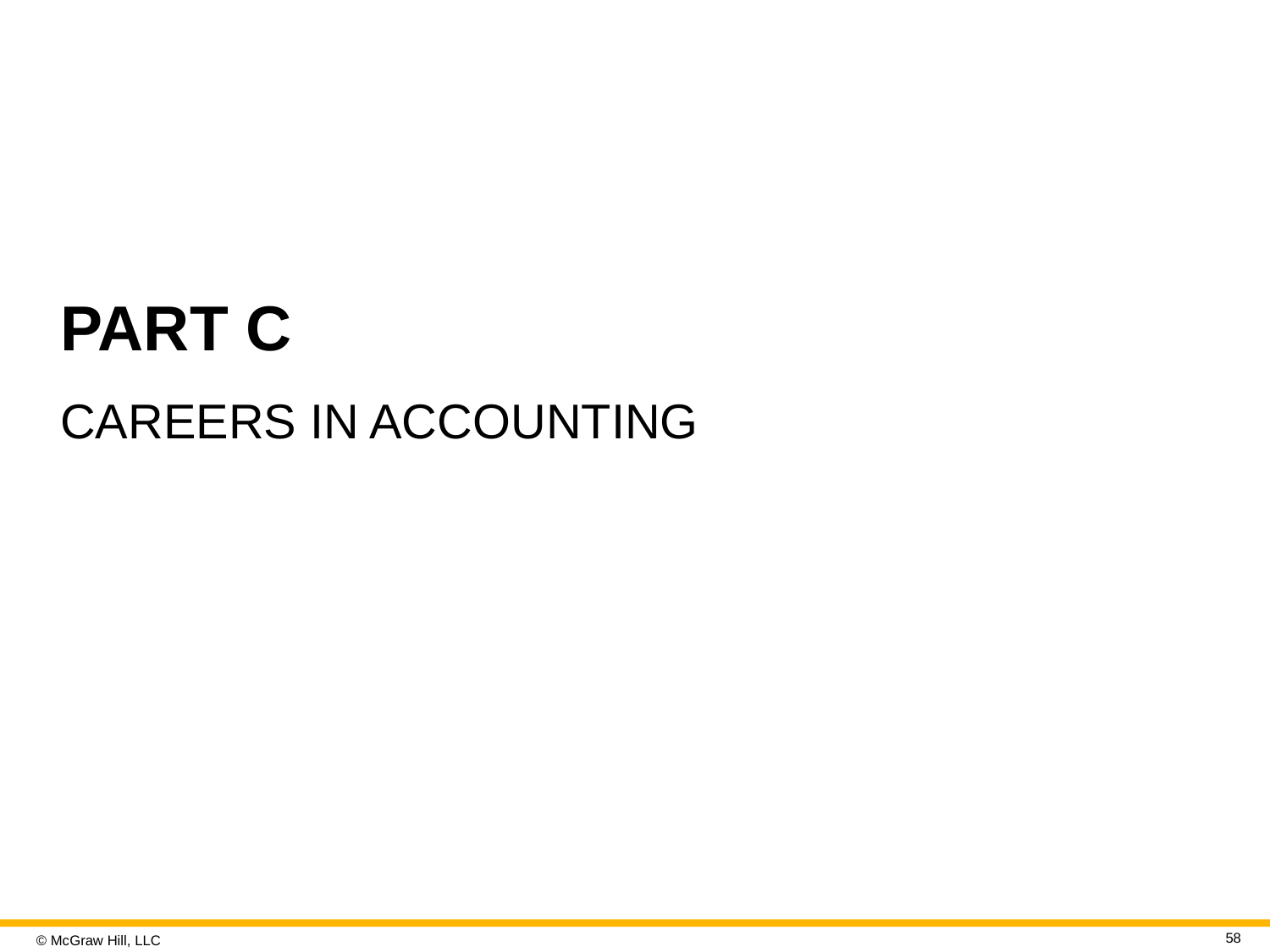

# PART C
CAREERS IN ACCOUNTING
58